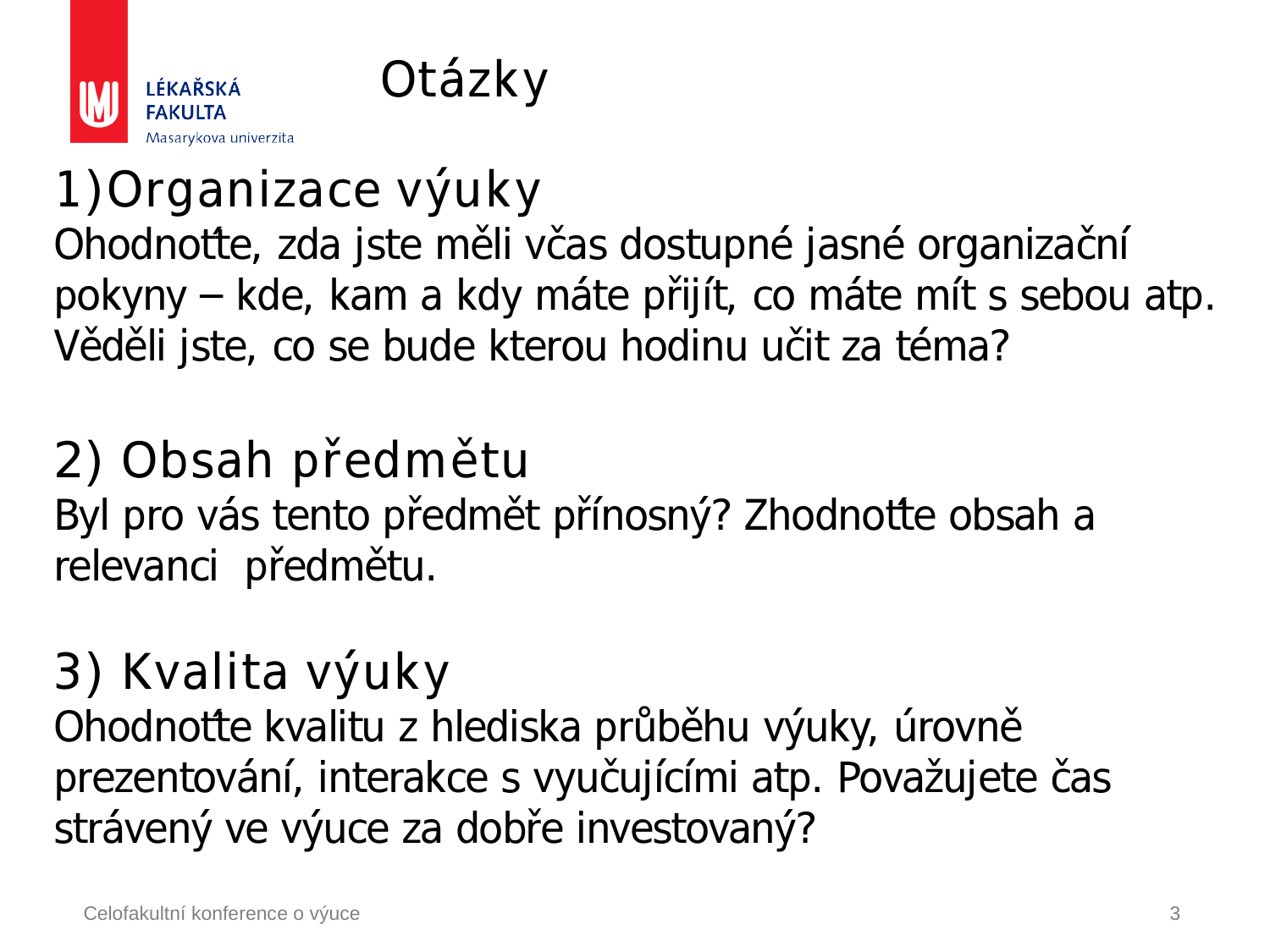

Otázky
Organizace výuky
Ohodnoťte, zda jste měli včas dostupné jasné organizační pokyny – kde, kam a kdy máte přijít, co máte mít s sebou atp. Věděli jste, co se bude kterou hodinu učit za téma?

2) Obsah předmětu
Byl pro vás tento předmět přínosný? Zhodnoťte obsah a relevanci  předmětu.

3) Kvalita výuky
Ohodnoťte kvalitu z hlediska průběhu výuky, úrovně prezentování, interakce s vyučujícími atp. Považujete čas strávený ve výuce za dobře investovaný?
Celofakultní konference o výuce
3